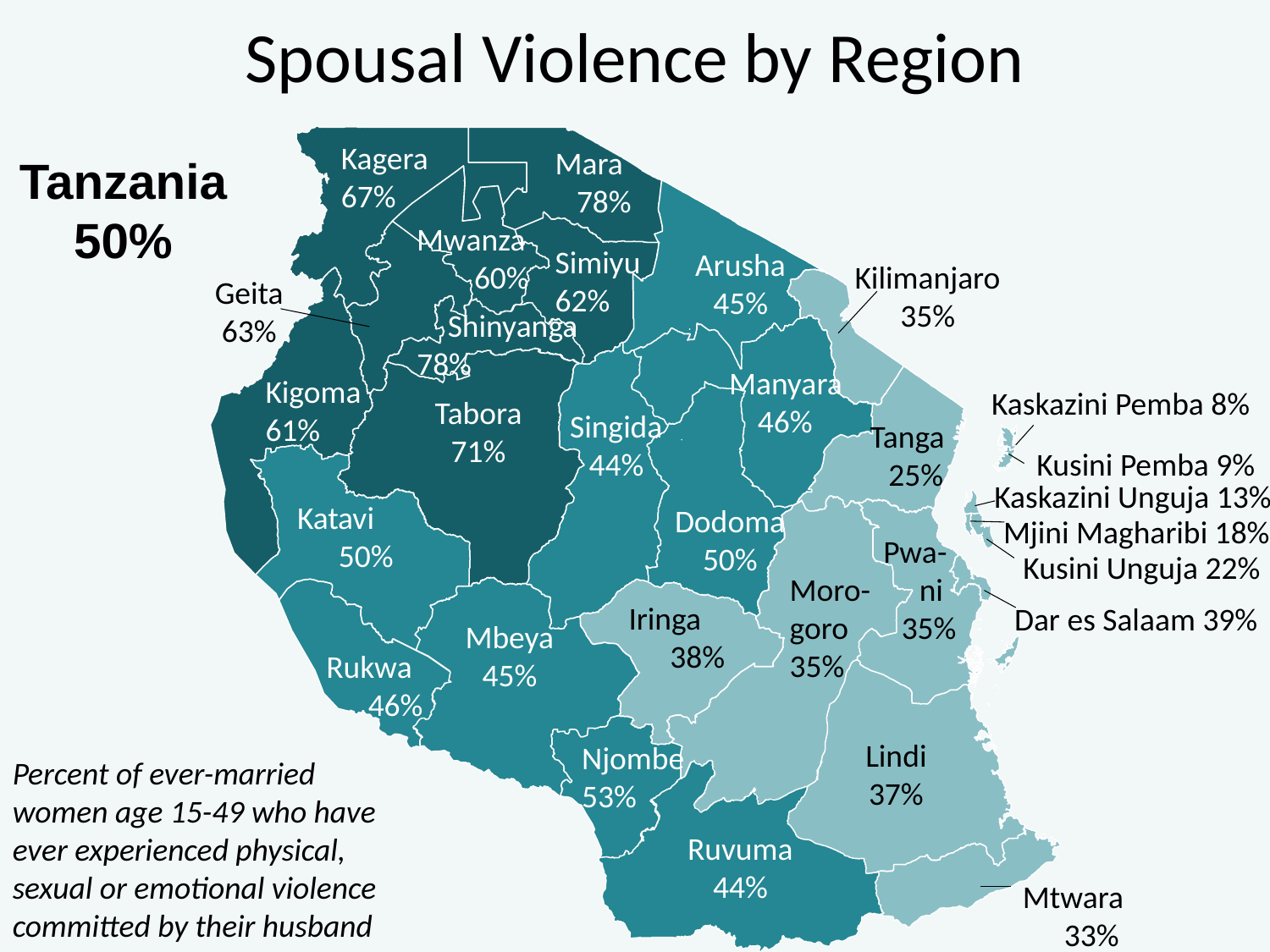

# Spousal Violence by Region

Kagera
67%
Mara
   78%
Tanzania
50%
Mwanza
        60%
Simiyu
62%
Arusha
45%
Kilimanjaro 35%
Geita
63%
Shinyanga
78%
Manyara
    46%
Kigoma
61%
 Kaskazini Pemba 8%
Tabora
71%
Singida
44%
Tanga
25%
Kusini Pemba 9%
Kaskazini Unguja 13%
Katavi
50%
Dodoma50%

Mjini Magharibi 18%
Pwa-
     ni
35%
Kusini Unguja 22%
Moro-
goro
35%
Iringa
38%
Dar es Salaam 39%
Mbeya
45%
Rukwa
46%
Lindi
37%
Njombe
53%
Percent of ever-married women age 15-49 who have ever experienced physical, sexual or emotional violence committed by their husband
Ruvuma
44%
Mtwara
33%